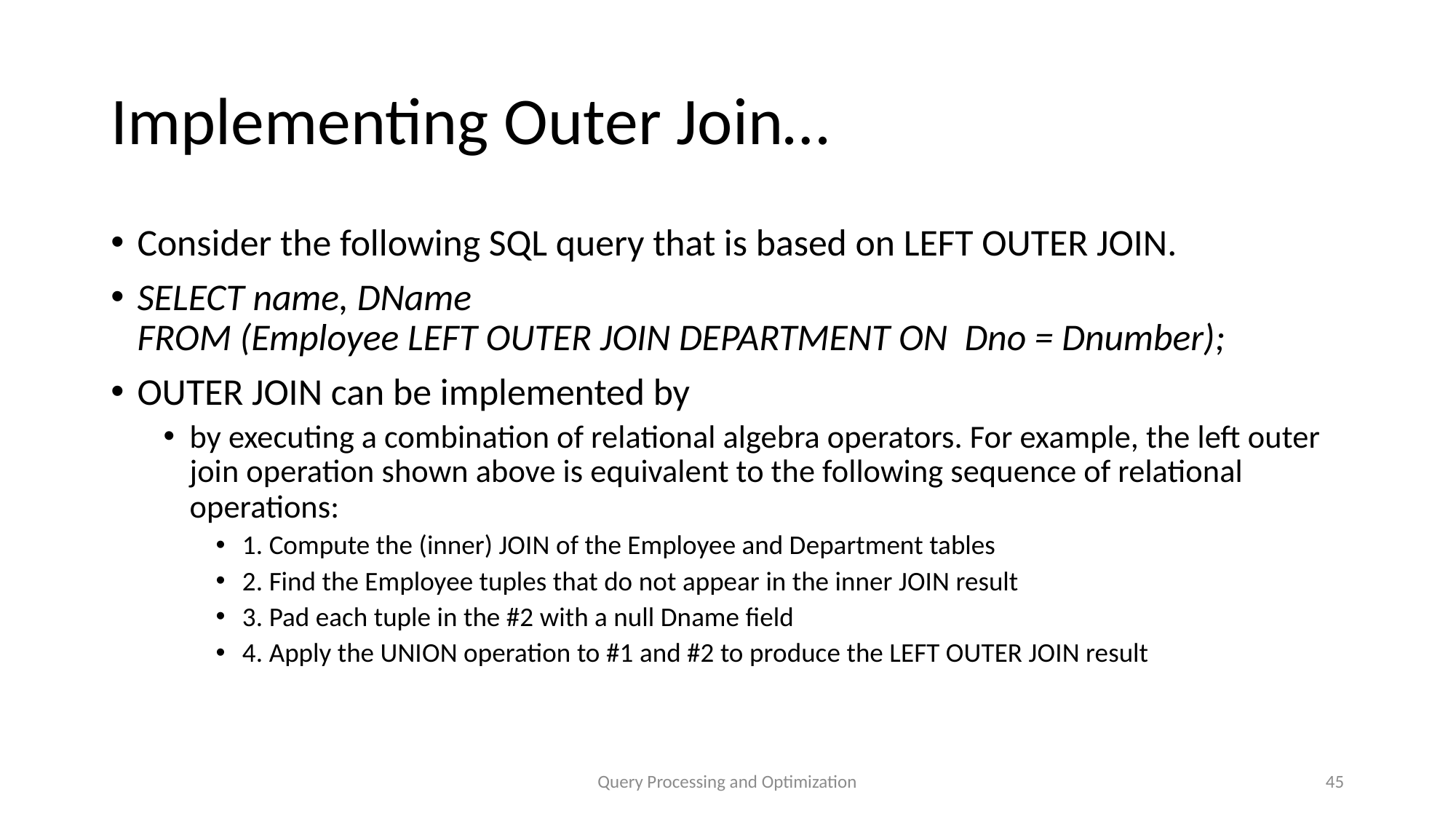

# Implementing Outer Join…
Consider the following SQL query that is based on LEFT OUTER JOIN.
SELECT name, DName
FROM (Employee LEFT OUTER JOIN DEPARTMENT ON  Dno = Dnumber);
OUTER JOIN can be implemented by
by executing a combination of relational algebra operators. For example, the left outer join operation shown above is equivalent to the following sequence of relational operations:
1. Compute the (inner) JOIN of the Employee and Department tables
2. Find the Employee tuples that do not appear in the inner JOIN result
3. Pad each tuple in the #2 with a null Dname field
4. Apply the UNION operation to #1 and #2 to produce the LEFT OUTER JOIN result

Query Processing and Optimization
45